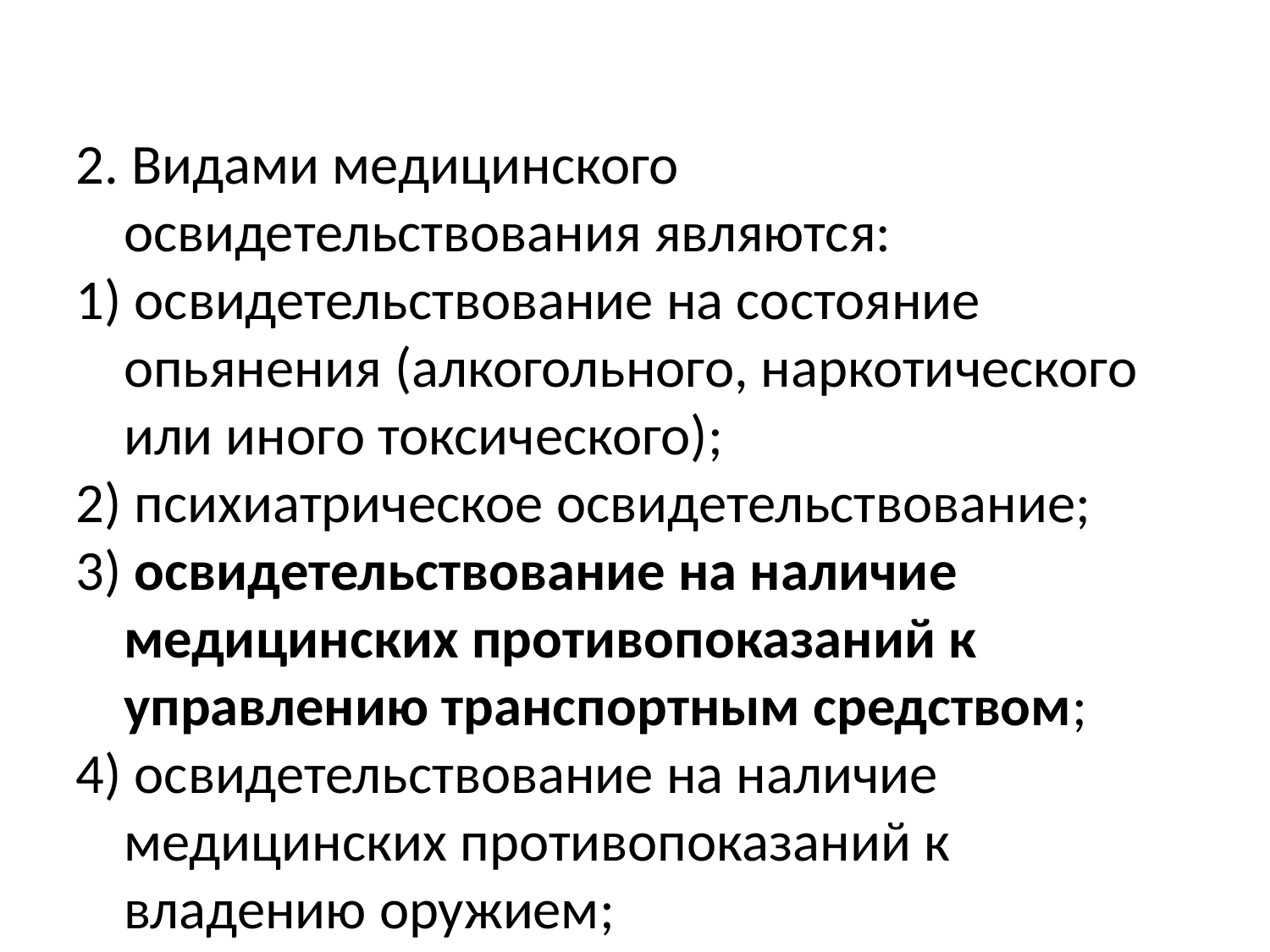

2. Видами медицинского освидетельствования являются:
1) освидетельствование на состояние опьянения (алкогольного, наркотического или иного токсического);
2) психиатрическое освидетельствование;
3) освидетельствование на наличие медицинских противопоказаний к управлению транспортным средством;
4) освидетельствование на наличие медицинских противопоказаний к владению оружием;
5) иные виды медицинского освидетельствования, установленные законодательством Российской Федерации.